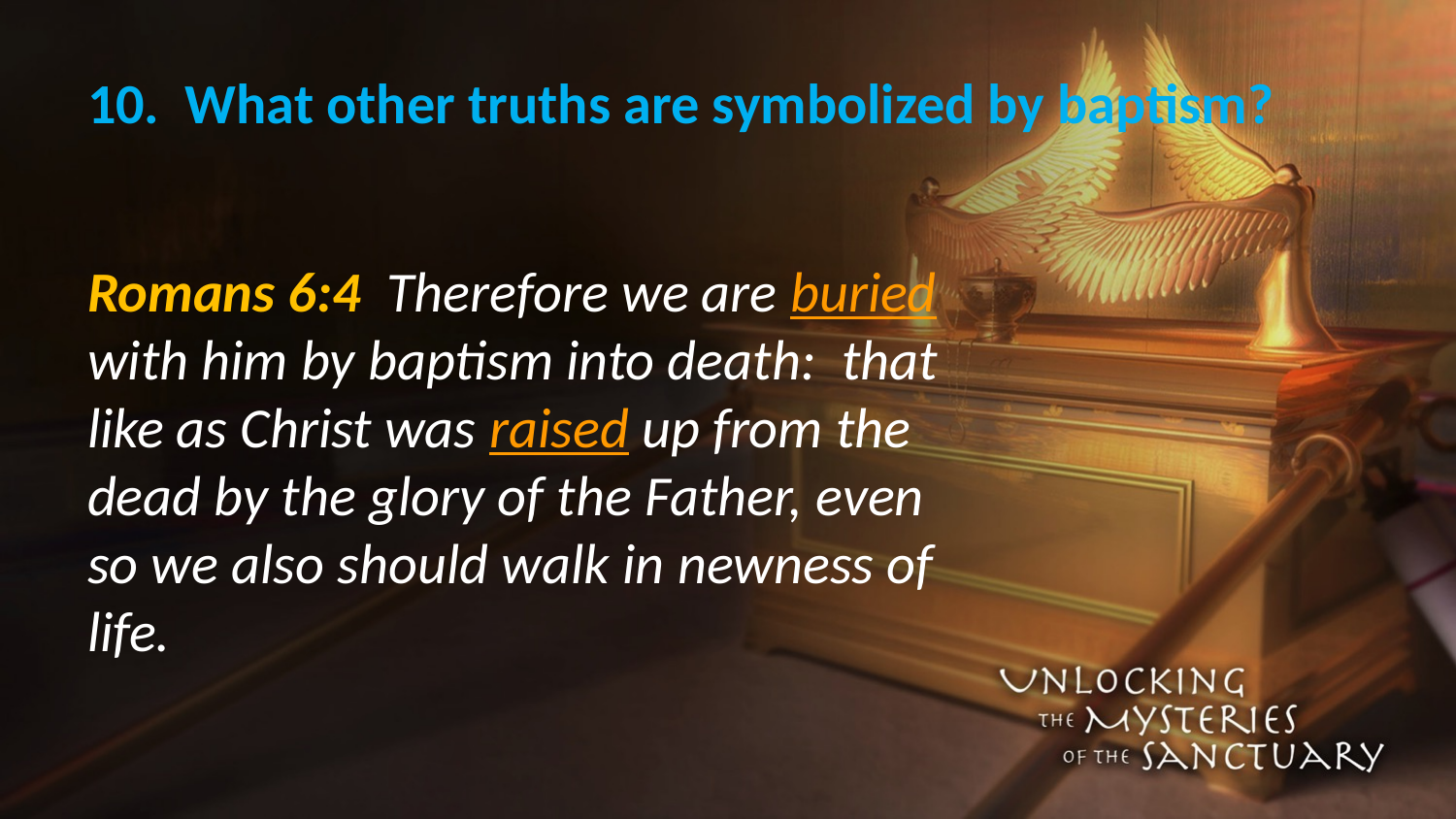

# 10.  What other truths are symbolized by baptism?

Romans 6:4  Therefore we are buried with him by baptism into death:  that like as Christ was raised up from the dead by the glory of the Father, even so we also should walk in newness of life.